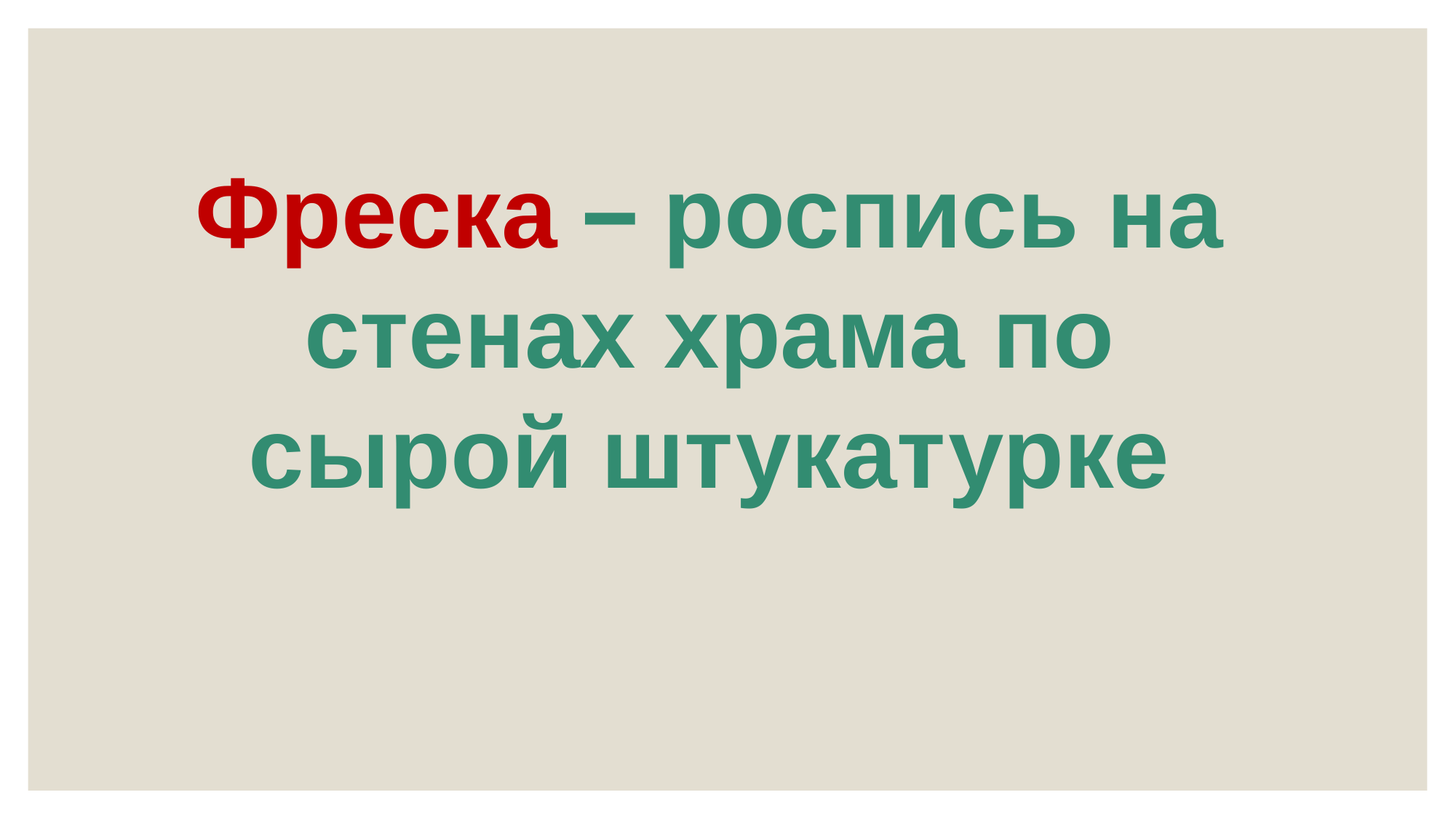

Фреска – роспись на стенах храма по сырой штукатурке